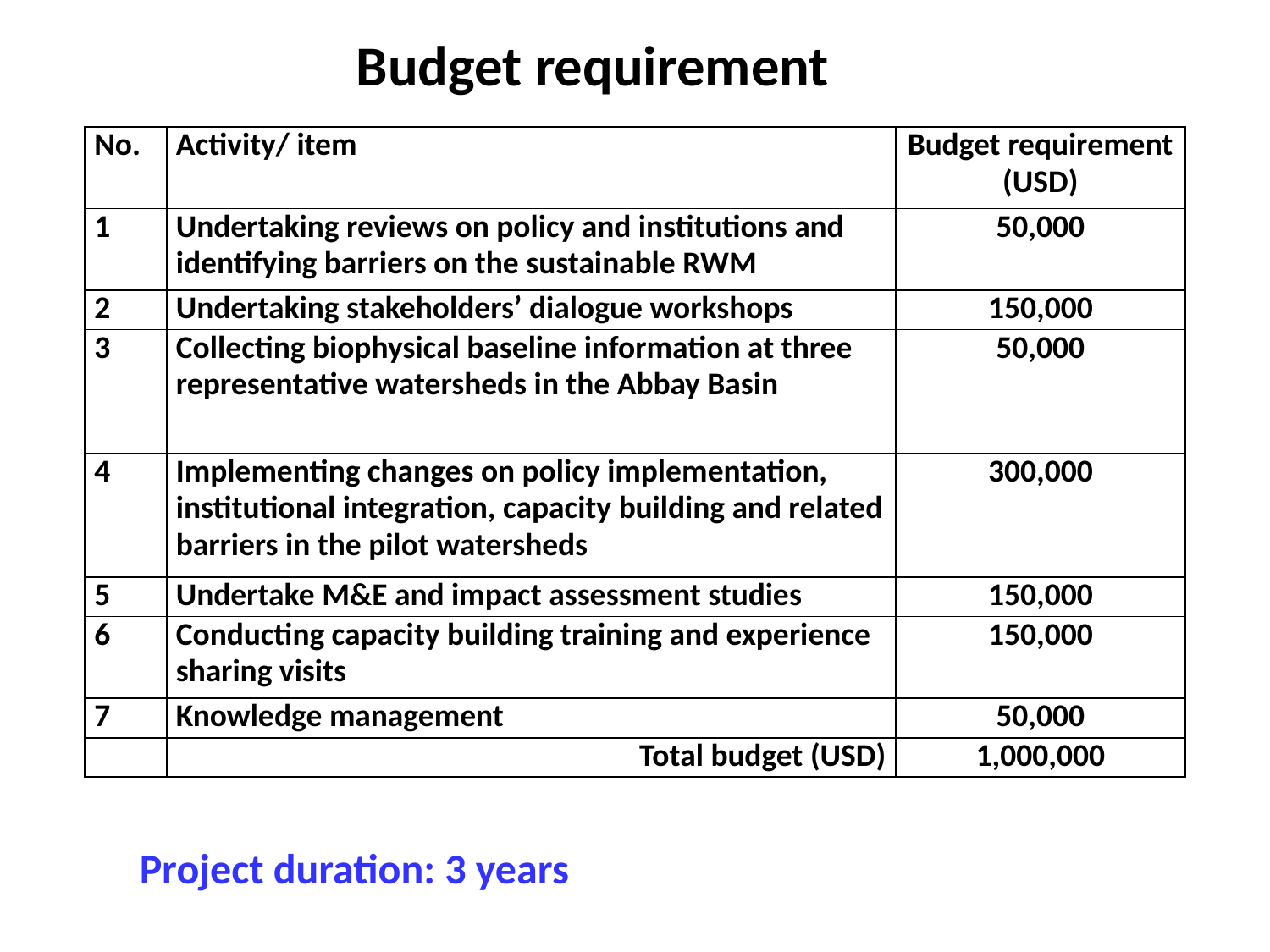

# Budget requirement
| No. | Activity/ item | Budget requirement (USD) |
| --- | --- | --- |
| 1 | Undertaking reviews on policy and institutions and identifying barriers on the sustainable RWM | 50,000 |
| 2 | Undertaking stakeholders’ dialogue workshops | 150,000 |
| 3 | Collecting biophysical baseline information at three representative watersheds in the Abbay Basin | 50,000 |
| 4 | Implementing changes on policy implementation, institutional integration, capacity building and related barriers in the pilot watersheds | 300,000 |
| 5 | Undertake M&E and impact assessment studies | 150,000 |
| 6 | Conducting capacity building training and experience sharing visits | 150,000 |
| 7 | Knowledge management | 50,000 |
|  | Total budget (USD) | 1,000,000 |
Project duration: 3 years